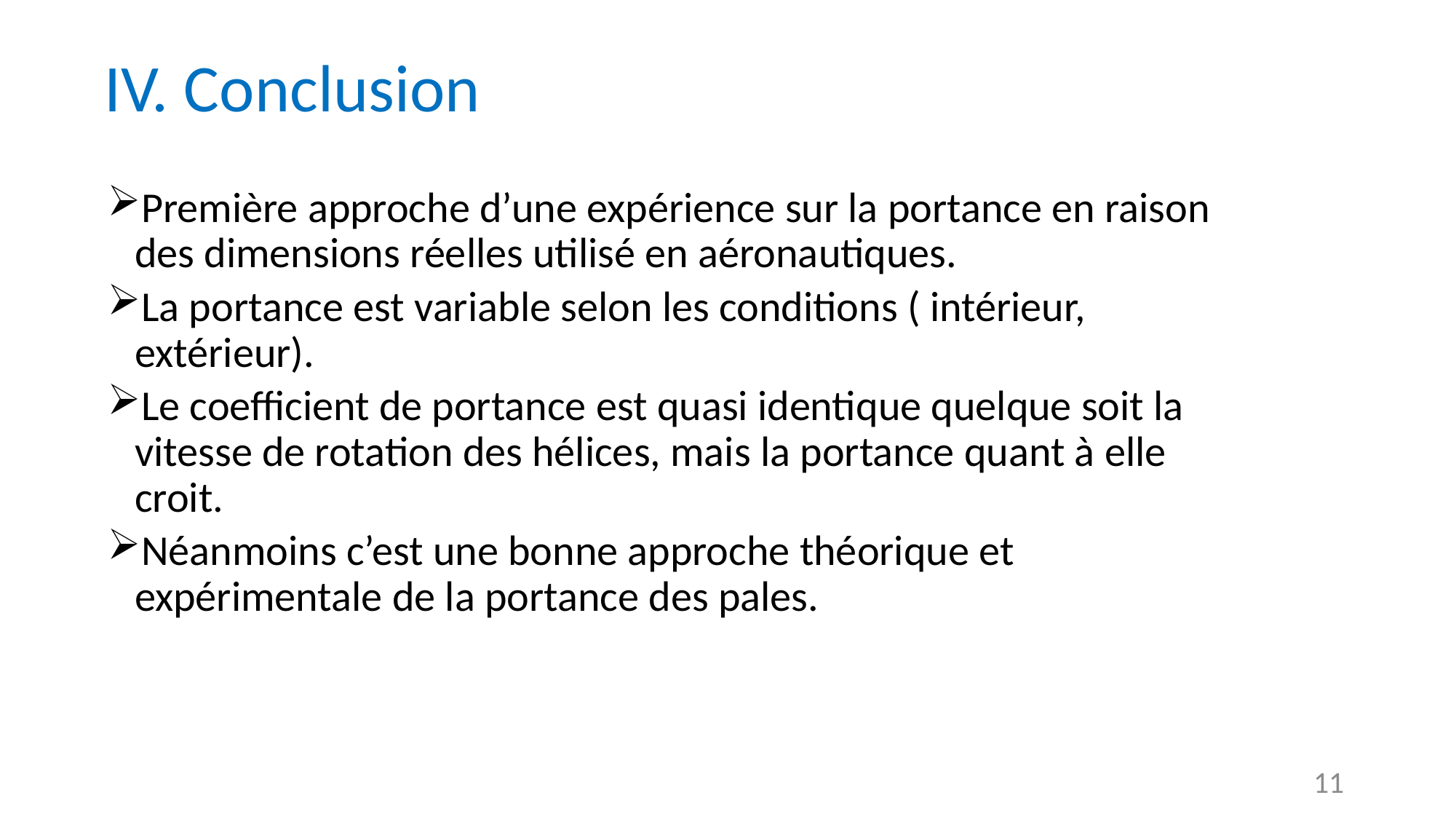

# IV. Conclusion
Première approche d’une expérience sur la portance en raison des dimensions réelles utilisé en aéronautiques.
La portance est variable selon les conditions ( intérieur, extérieur).
Le coefficient de portance est quasi identique quelque soit la vitesse de rotation des hélices, mais la portance quant à elle croit.
Néanmoins c’est une bonne approche théorique et expérimentale de la portance des pales.

11